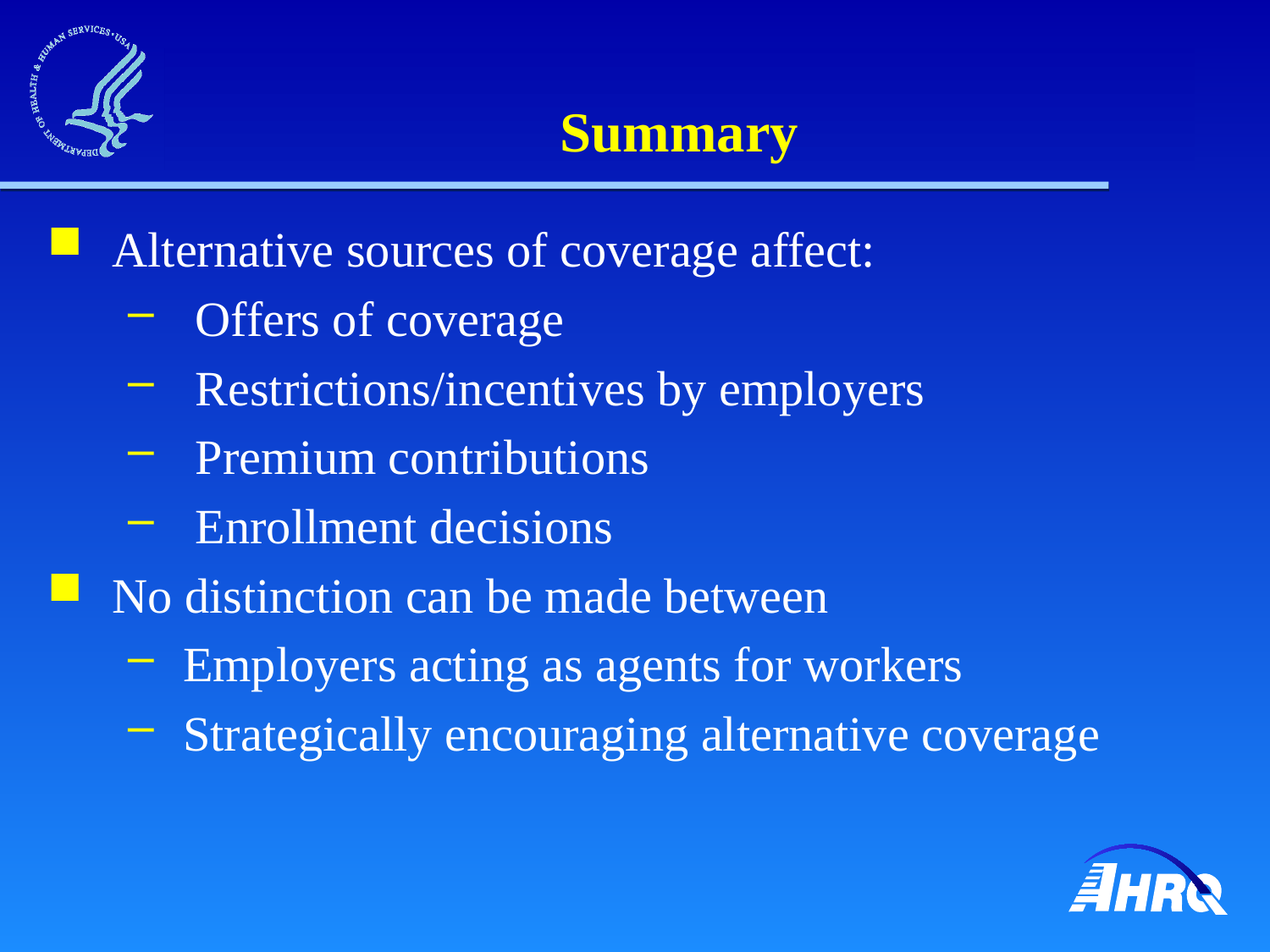

# Summary

Alternative sources of coverage affect:
 Offers of coverage
 Restrictions/incentives by employers
 Premium contributions
 Enrollment decisions
No distinction can be made between
Employers acting as agents for workers
Strategically encouraging alternative coverage